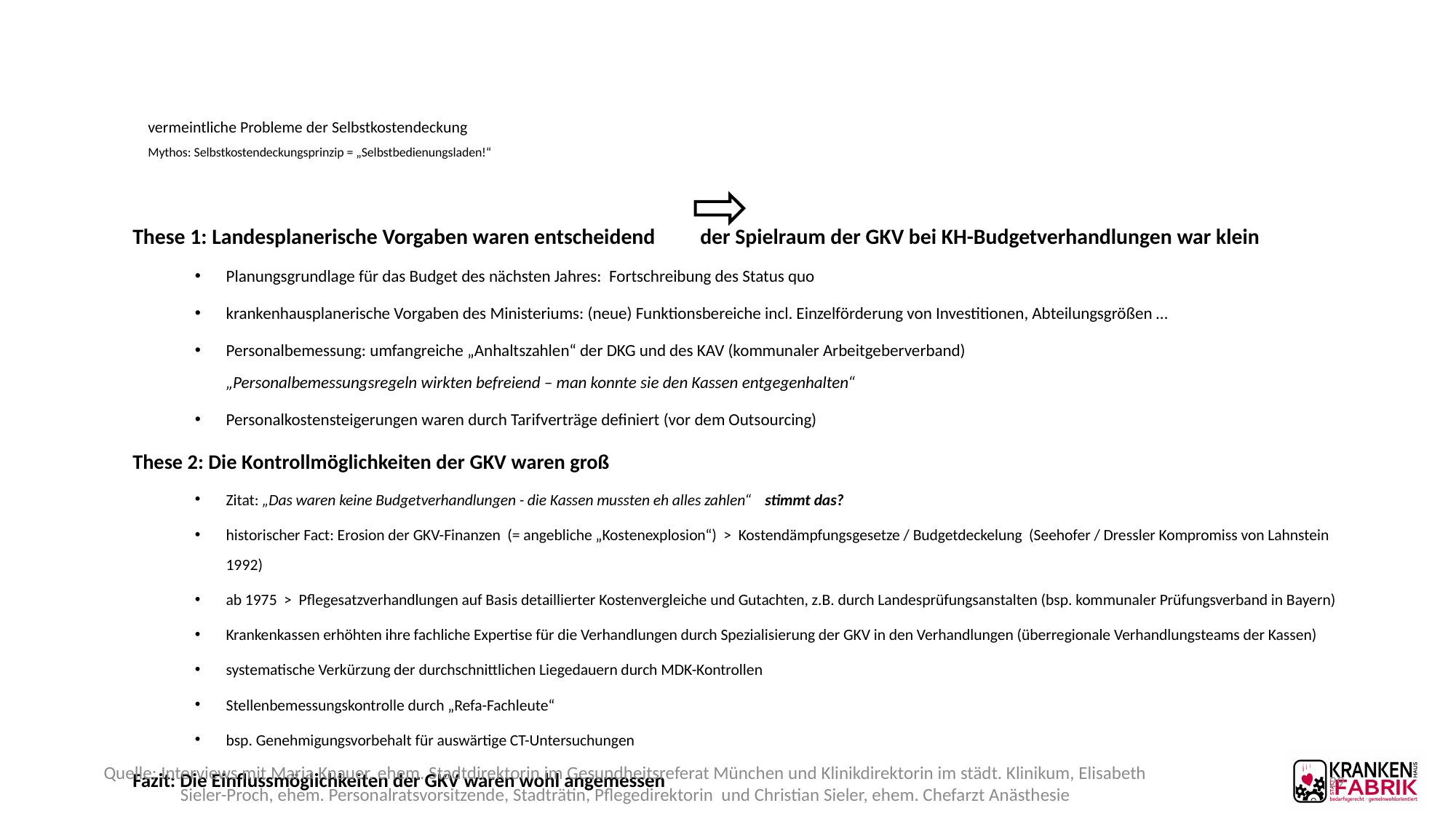

# vermeintliche Probleme der Selbstkostendeckung Mythos: Selbstkostendeckungsprinzip = „Selbstbedienungsladen!“

These 1: Landesplanerische Vorgaben waren entscheidend	der Spielraum der GKV bei KH-Budgetverhandlungen war klein
Planungsgrundlage für das Budget des nächsten Jahres:  Fortschreibung des Status quo
krankenhausplanerische Vorgaben des Ministeriums: (neue) Funktionsbereiche incl. Einzelförderung von Investitionen, Abteilungsgrößen …
Personalbemessung: umfangreiche „Anhaltszahlen“ der DKG und des KAV (kommunaler Arbeitgeberverband)                                                                    „Personalbemessungsregeln wirkten befreiend – man konnte sie den Kassen entgegenhalten“
Personalkostensteigerungen waren durch Tarifverträge definiert (vor dem Outsourcing)
These 2: Die Kontrollmöglichkeiten der GKV waren groß
Zitat: „Das waren keine Budgetverhandlungen - die Kassen mussten eh alles zahlen“    stimmt das?
historischer Fact: Erosion der GKV-Finanzen  (= angebliche „Kostenexplosion“)  >  Kostendämpfungsgesetze / Budgetdeckelung  (Seehofer / Dressler Kompromiss von Lahnstein 1992)
ab 1975  >  Pflegesatzverhandlungen auf Basis detaillierter Kostenvergleiche und Gutachten, z.B. durch Landesprüfungsanstalten (bsp. kommunaler Prüfungsverband in Bayern)
Krankenkassen erhöhten ihre fachliche Expertise für die Verhandlungen durch Spezialisierung der GKV in den Verhandlungen (überregionale Verhandlungsteams der Kassen)
systematische Verkürzung der durchschnittlichen Liegedauern durch MDK-Kontrollen
Stellenbemessungskontrolle durch „Refa-Fachleute“
bsp. Genehmigungsvorbehalt für auswärtige CT-Untersuchungen
Fazit: Die Einflussmöglichkeiten der GKV waren wohl angemessen

29
Quelle: Interviews mit Maria Knauer, ehem. Stadtdirektorin im Gesundheitsreferat München und Klinikdirektorin im städt. Klinikum, Elisabeth Sieler-Proch, ehem. Personalratsvorsitzende, Stadträtin, Pflegedirektorin  und Christian Sieler, ehem. Chefarzt Anästhesie